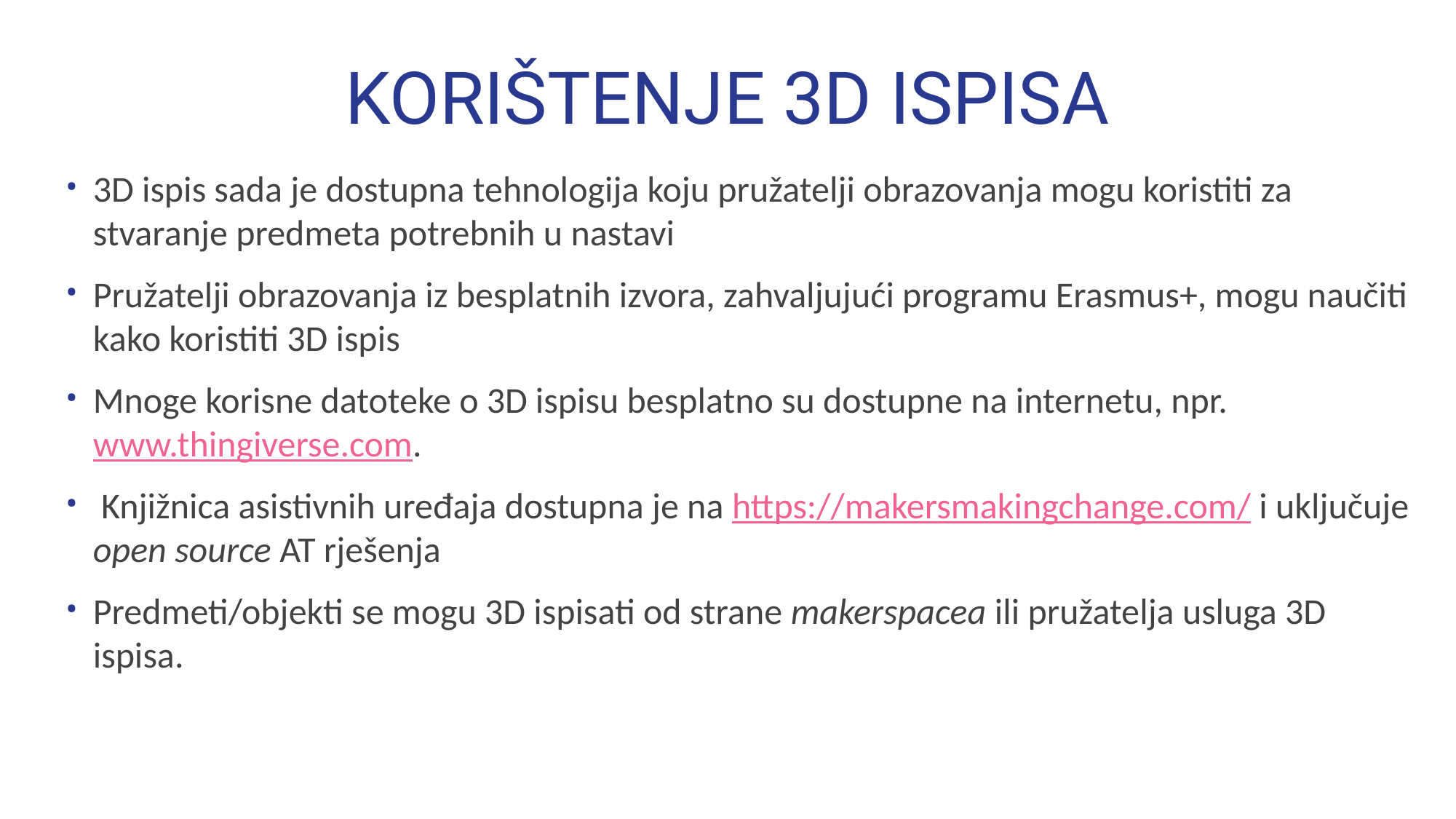

# KORIŠTENJE 3D ISPISA
3D ispis sada je dostupna tehnologija koju pružatelji obrazovanja mogu koristiti za stvaranje predmeta potrebnih u nastavi
Pružatelji obrazovanja iz besplatnih izvora, zahvaljujući programu Erasmus+, mogu naučiti kako koristiti 3D ispis
Mnoge korisne datoteke o 3D ispisu besplatno su dostupne na internetu, npr. www.thingiverse.com.
 Knjižnica asistivnih uređaja dostupna je na https://makersmakingchange.com/ i uključuje open source AT rješenja
Predmeti/objekti se mogu 3D ispisati od strane makerspacea ili pružatelja usluga 3D ispisa.